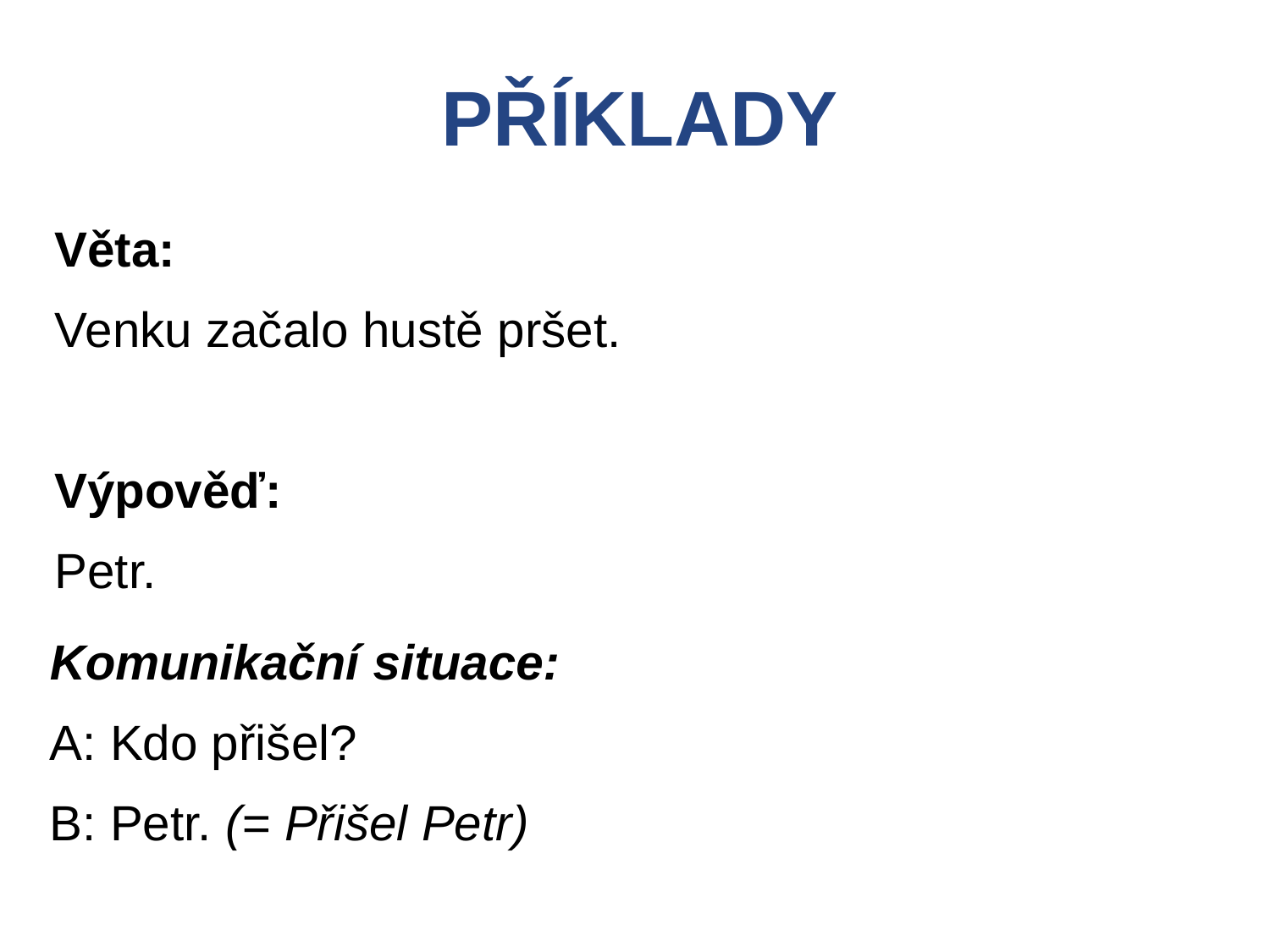

PŘÍKLADY
Věta:
Venku začalo hustě pršet.

Výpověď:
Petr.
Komunikační situace:
A: Kdo přišel?
B: Petr. (= Přišel Petr)